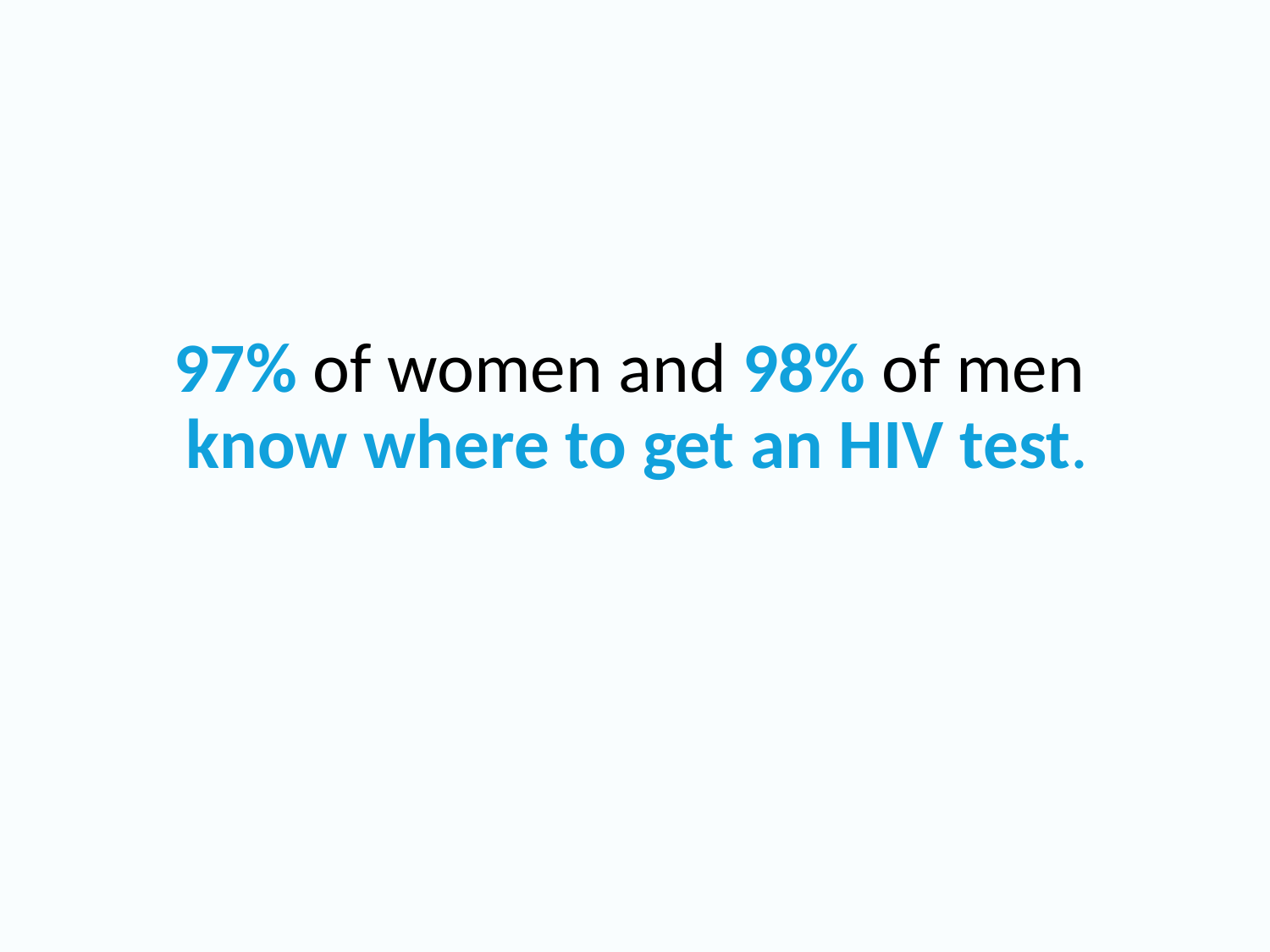

97% of women and 98% of men
know where to get an HIV test.